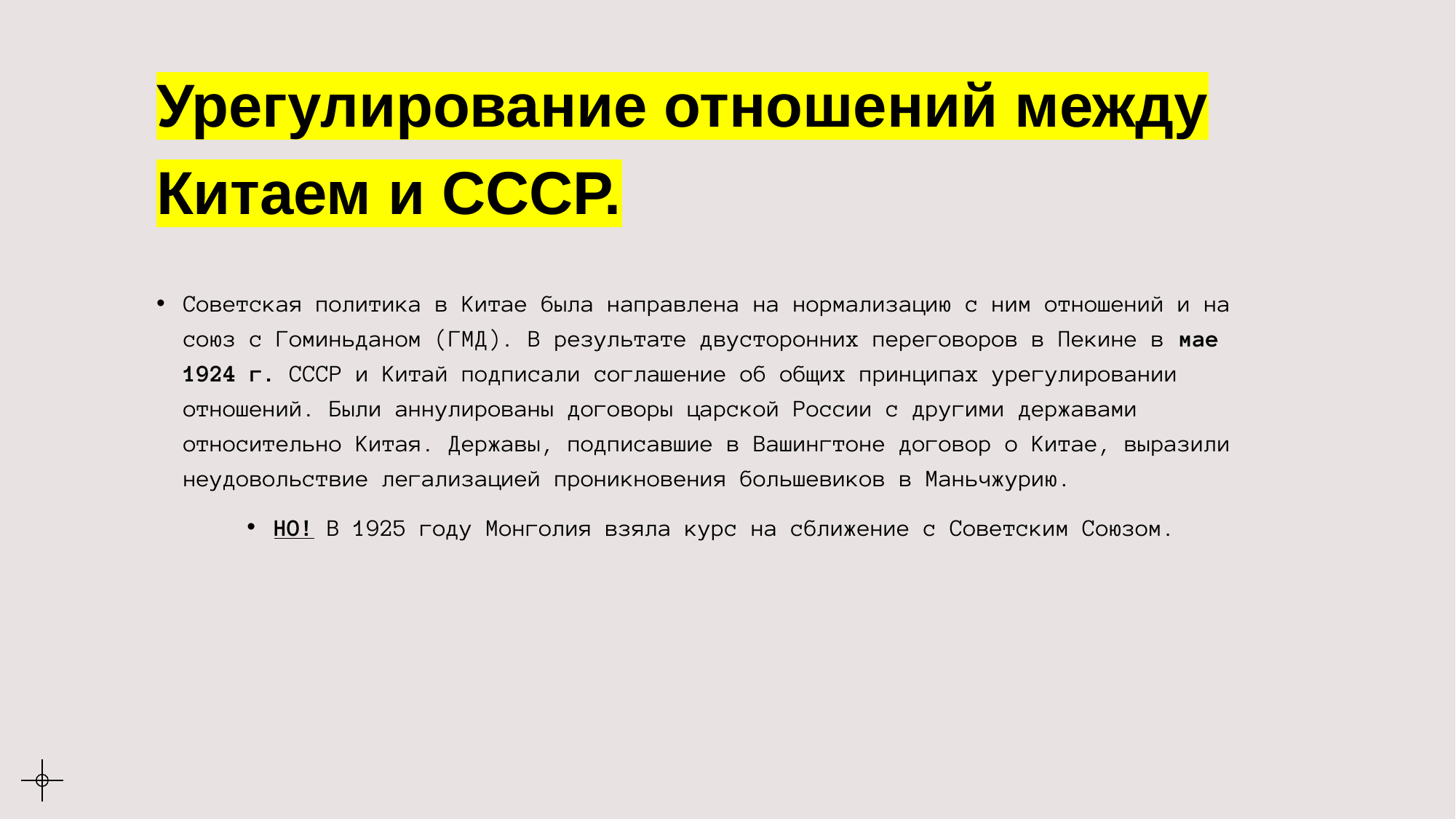

# Урегулирование отношений между Китаем и СССР.
Советская политика в Китае была направлена на нормализацию с ним отношений и на союз с Гоминьданом (ГМД). В результате двусторонних переговоров в Пекине в мае 1924 г. СССР и Китай подписали соглашение об общих принципах урегулировании отношений. Были аннулированы договоры царской России с другими державами относительно Китая. Державы, подписавшие в Вашингтоне договор о Китае, выразили неудовольствие легализацией проникновения большевиков в Маньчжурию.
НО! В 1925 году Монголия взяла курс на сближение с Советским Союзом.